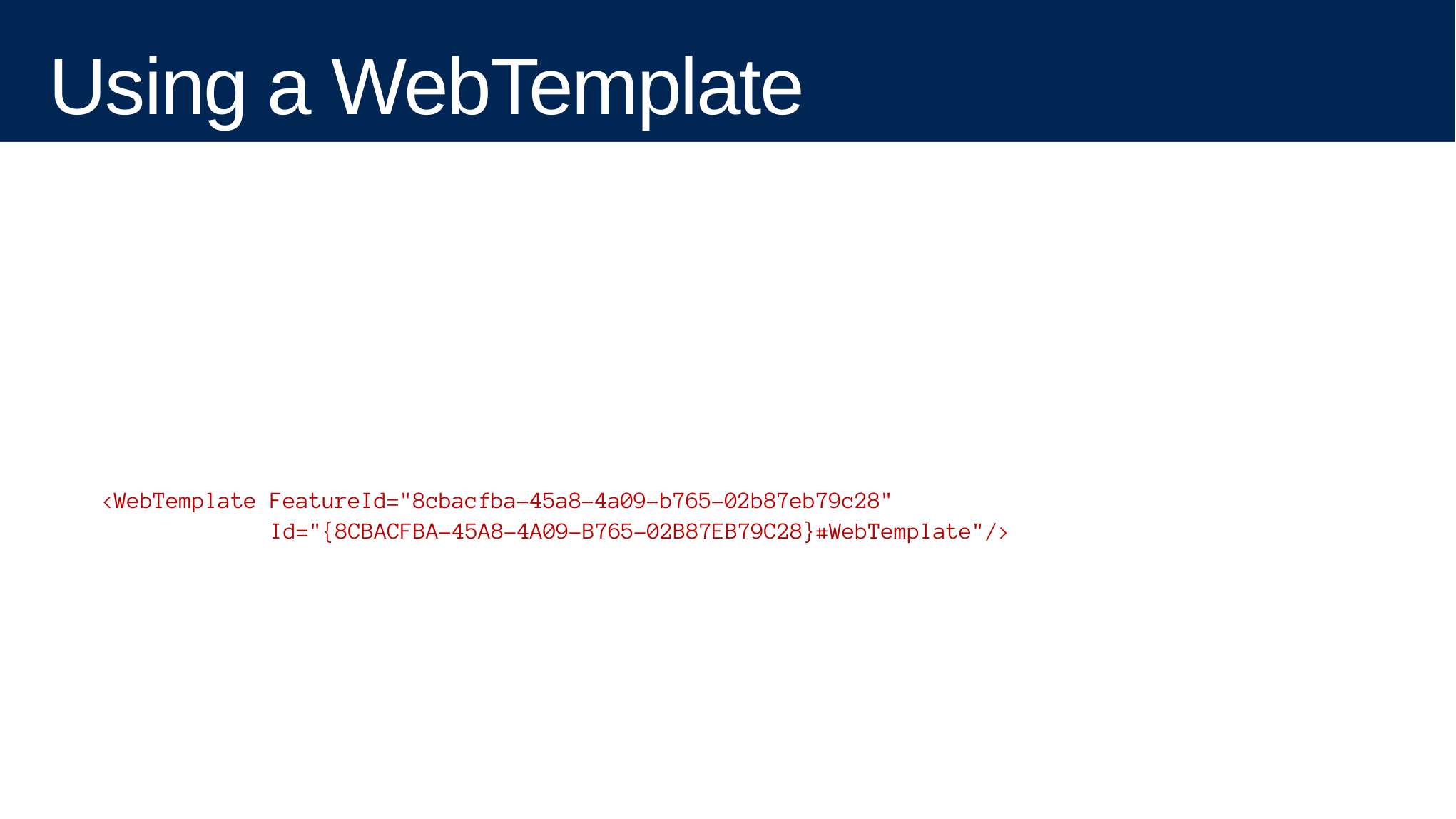

# Using a WebTemplate
<?xml version="1.0" encoding="utf-8" ?>
<App xmlns="http://schemas.microsoft.com/sharepoint/2012/app/manifest"
     Name="AppWithWebTemplate"
     ProductID="{2e42fb1b-84c2-40b9-b3e9-ac785c96a4e1}"
     Version="1.0.0.0"
     SharePointMinVersion="15.0.0.0"
>
  <Properties>
    <Title>App With Web Template</Title>
    <StartPage>~appWebUrl/Pages/Default.aspx?{StandardTokens}</StartPage>

    <WebTemplate FeatureId="8cbacfba-45a8-4a09-b765-02b87eb79c28"
                 Id="{8CBACFBA-45A8-4A09-B765-02B87EB79C28}#WebTemplate"/>

  </Properties>

  <AppPrincipal>
    <Internal />
  </AppPrincipal>

</App>